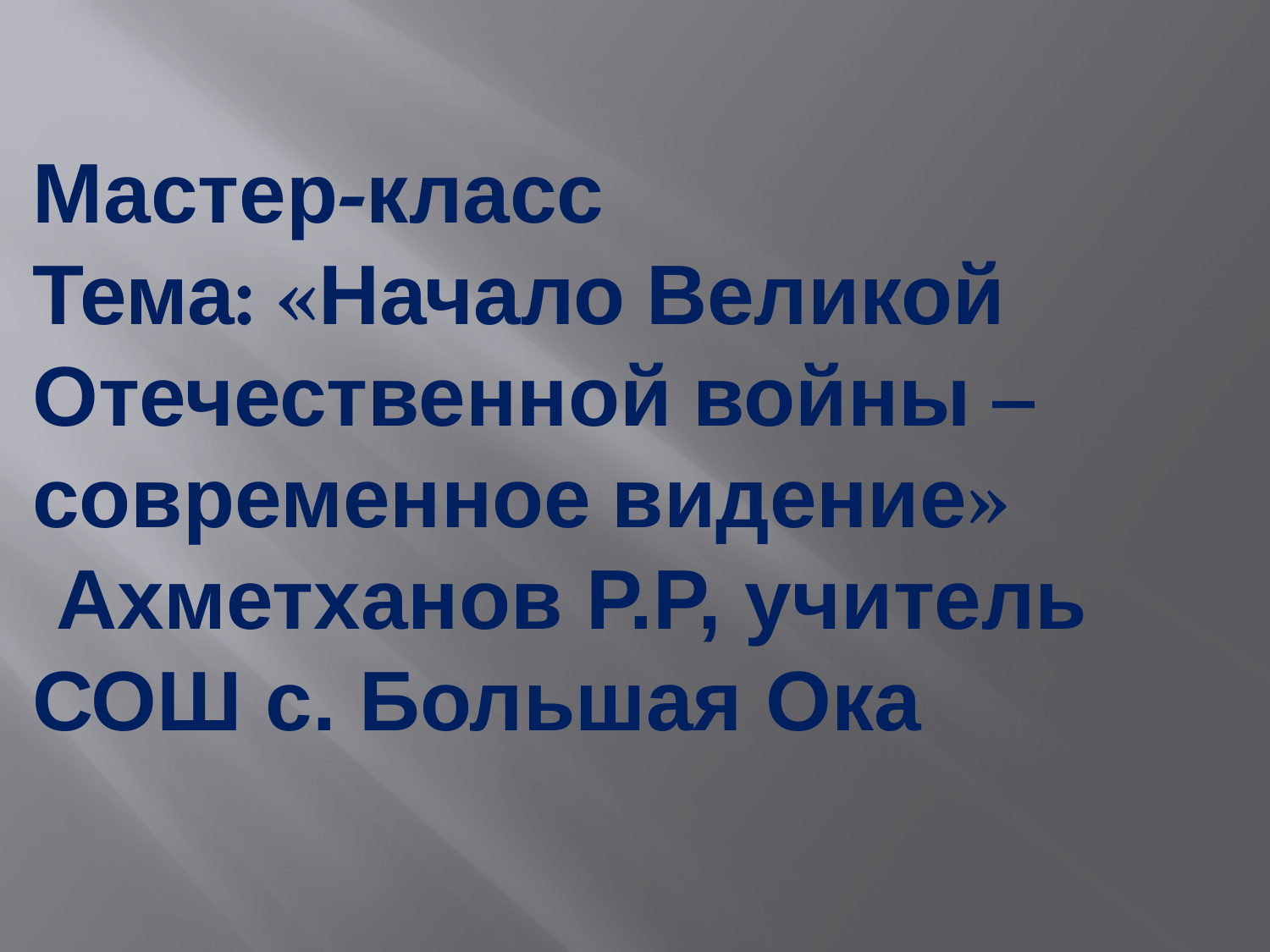

Мастер-класс
Тема: «Начало Великой Отечественной войны – современное видение»
 Ахметханов Р.Р, учитель СОШ с. Большая Ока